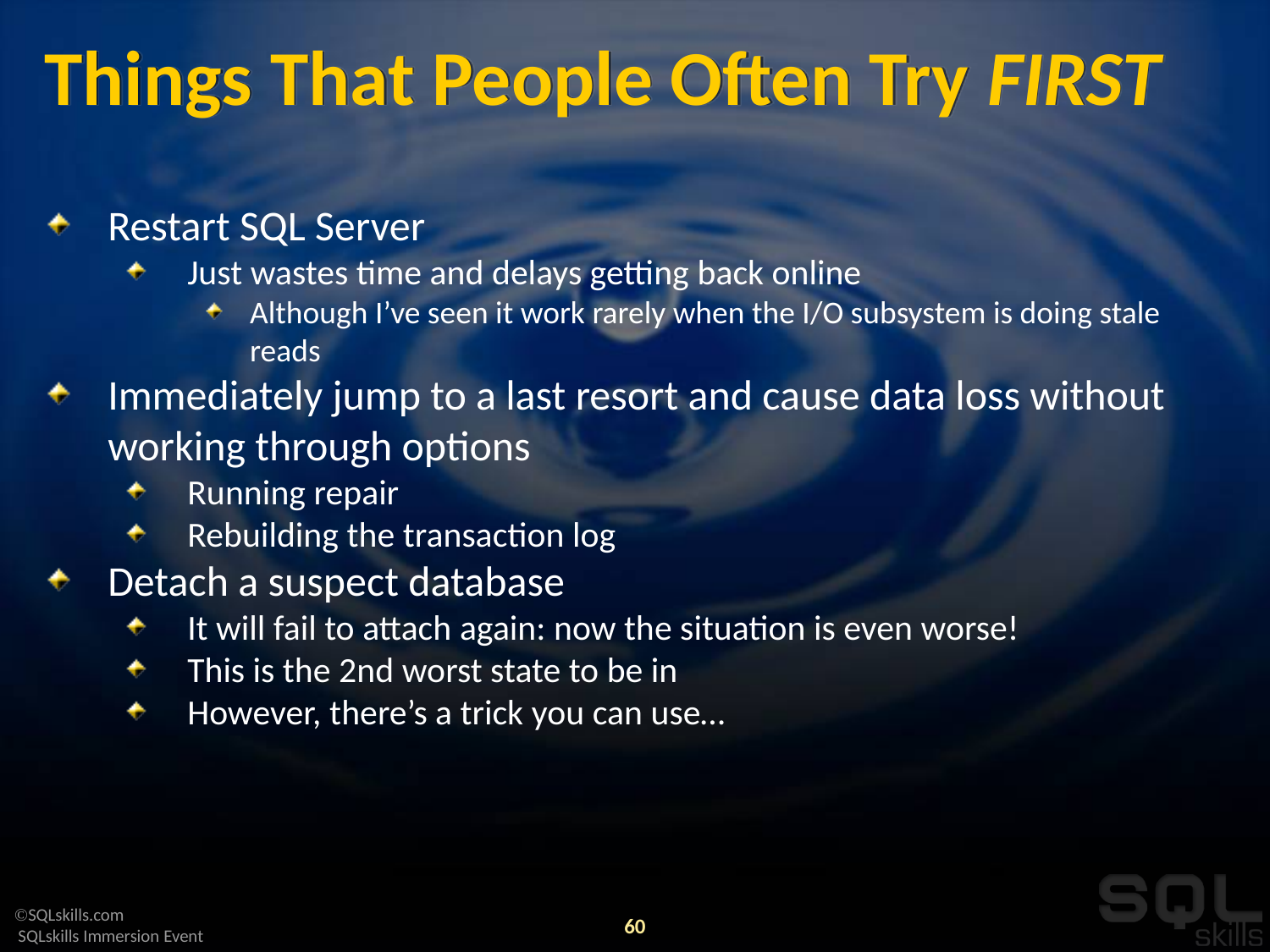

# Things That People Often Try FIRST
Restart SQL Server
Just wastes time and delays getting back online
Although I’ve seen it work rarely when the I/O subsystem is doing stale reads
Immediately jump to a last resort and cause data loss without working through options
Running repair
Rebuilding the transaction log
Detach a suspect database
It will fail to attach again: now the situation is even worse!
This is the 2nd worst state to be in
However, there’s a trick you can use…
60